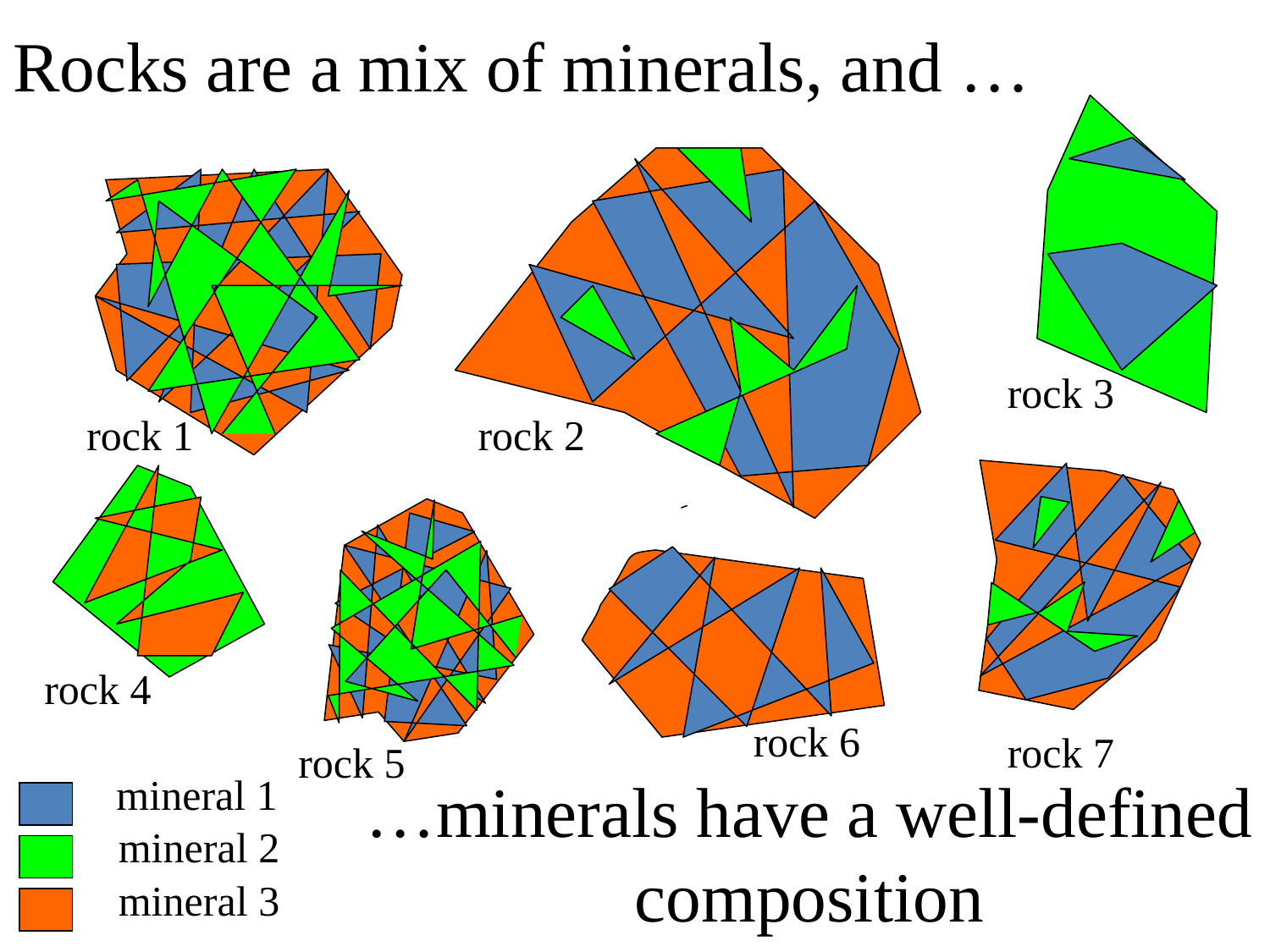

# Rocks are a mix of minerals, and …

rock 3
rock 1
rock 2

rock 4
rock 6
rock 7
rock 5
…minerals have a well-defined composition
mineral 1

mineral 2

mineral 3